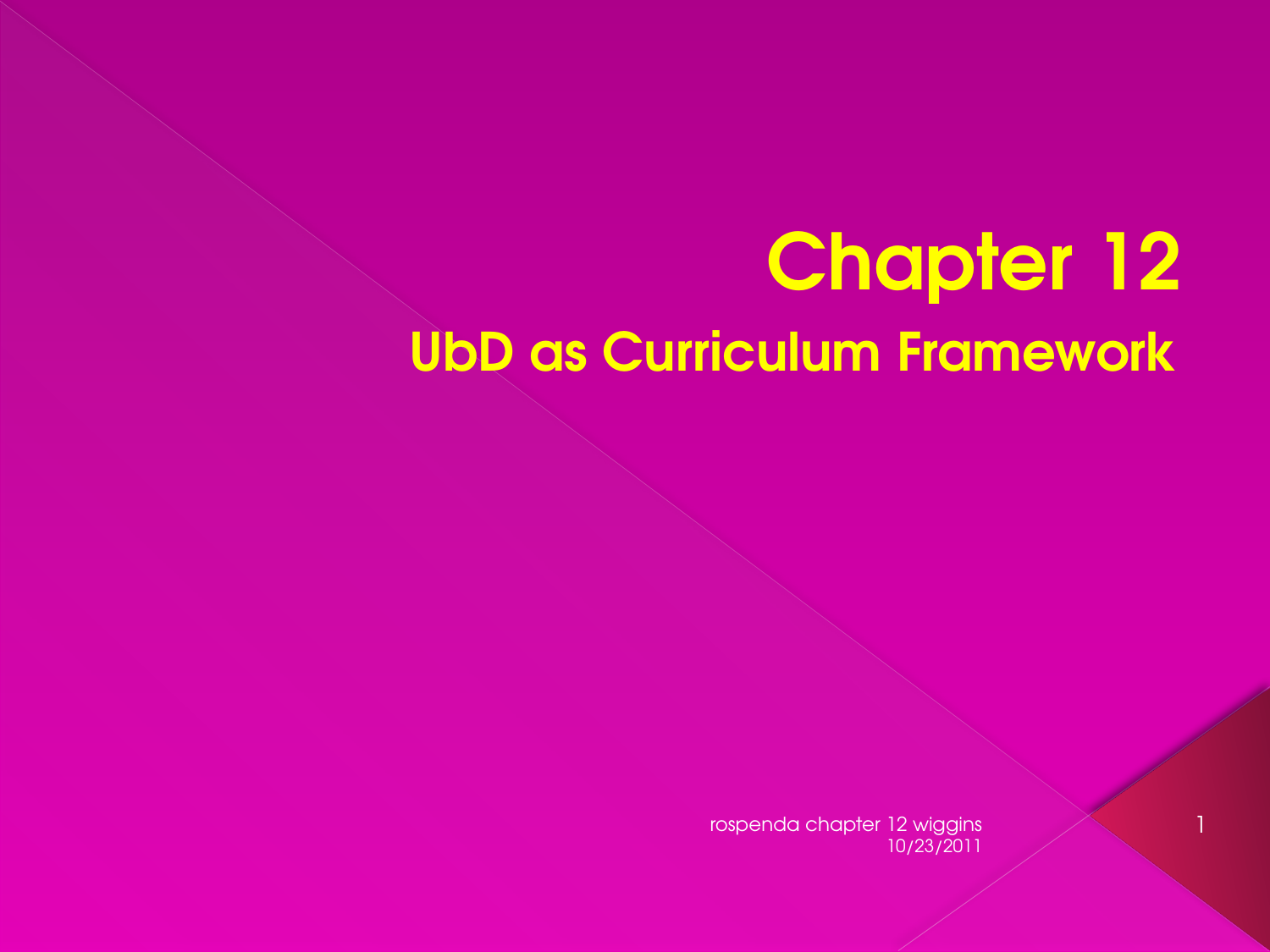

# Chapter 12
UbD as Curriculum Framework
rospenda chapter 12 wiggins
1
10/23/2011